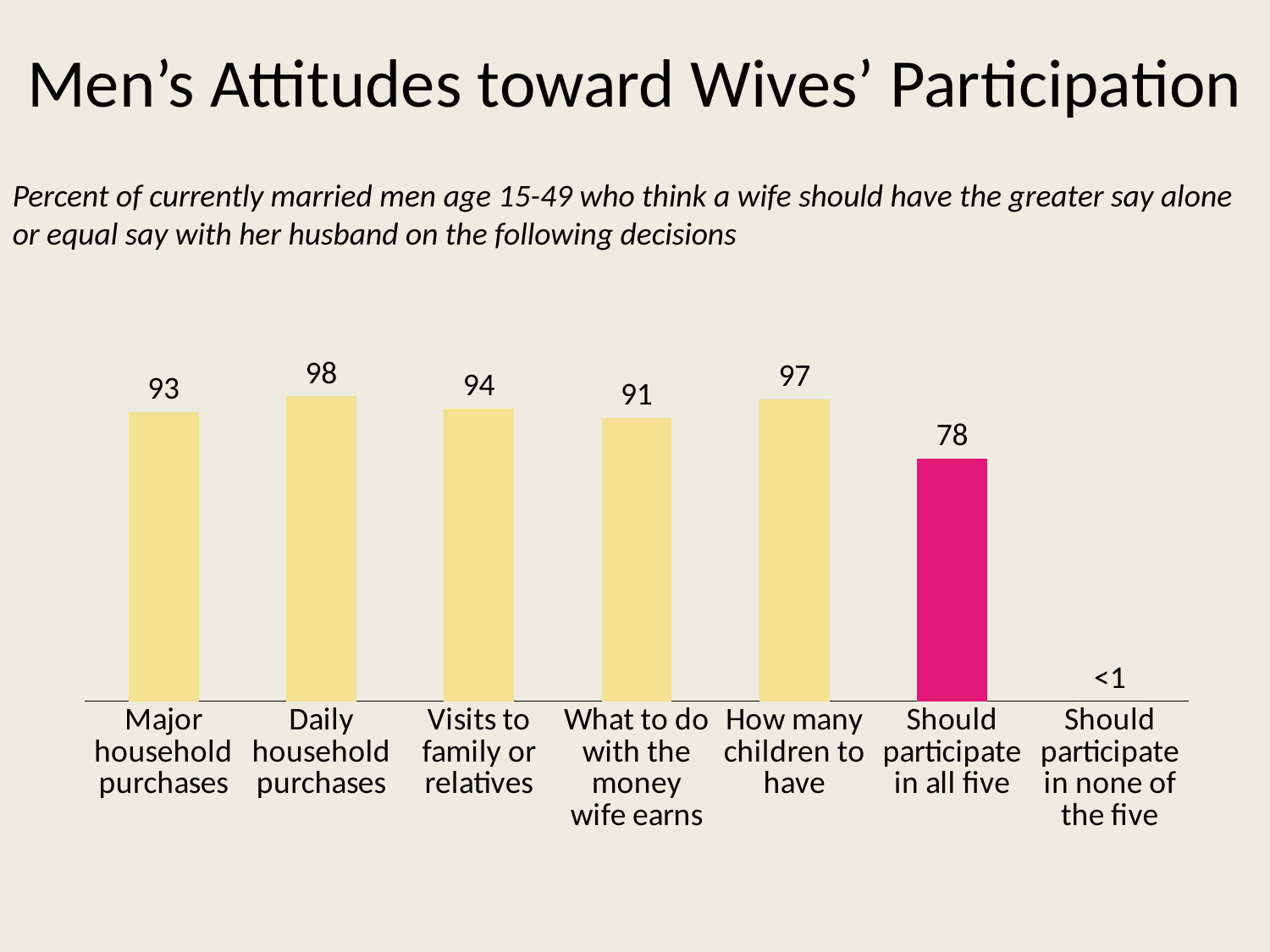

# Men’s Attitudes toward Wives’ Participation
Percent of currently married men age 15-49 who think a wife should have the greater say alone or equal say with her husband on the following decisions

### Chart

| Category | Series 1 |
|---|---|
| Major household purchases | 93.0 |
| Daily household purchases | 98.0 |
| Visits to family or relatives | 94.0 |
| What to do with the money wife earns | 91.0 |
| How many children to have | 97.0 |
| Should participate in all five | 78.0 |
| Should participate in none of the five | 0.0 |